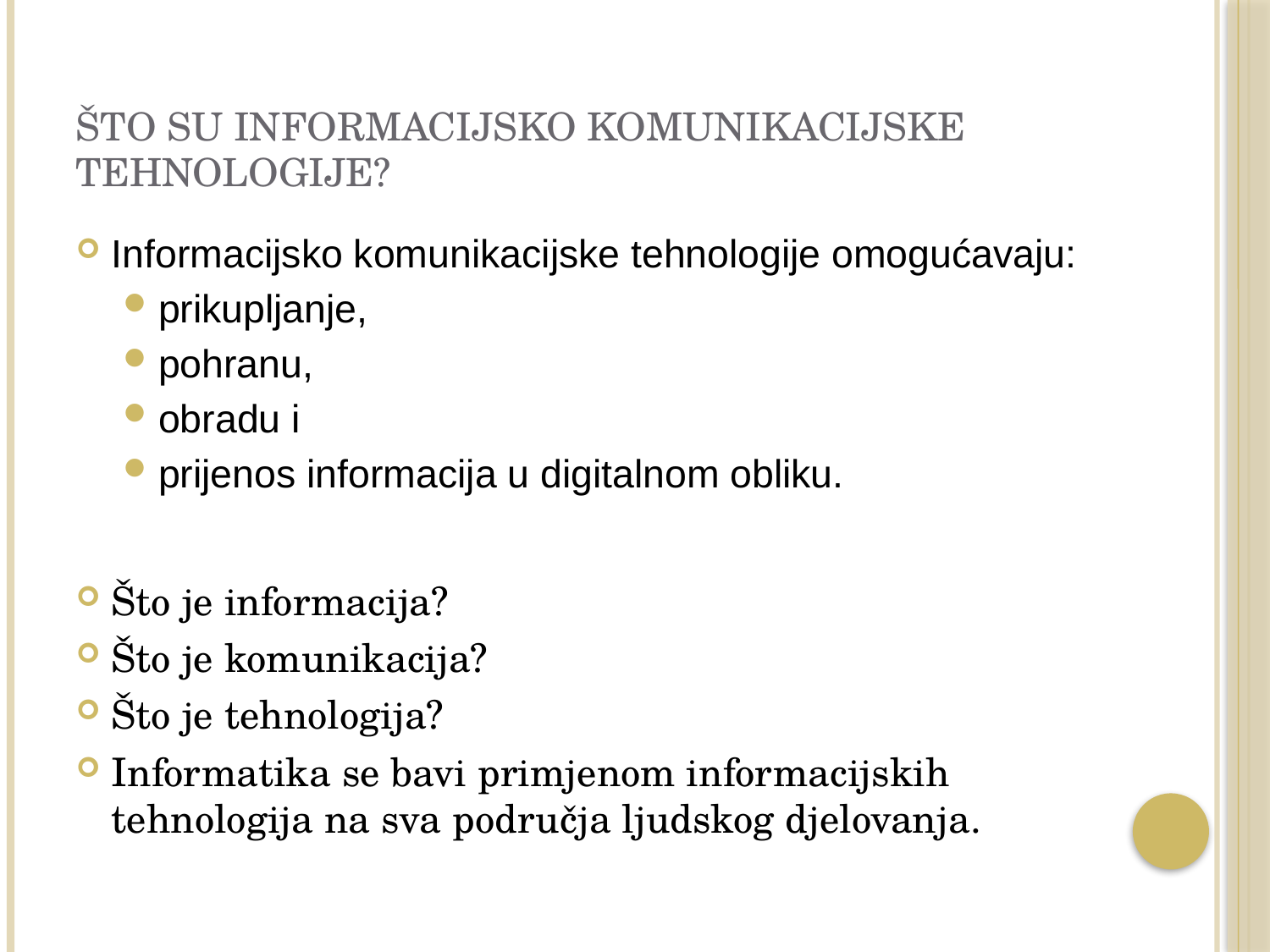

# Što su Informacijsko komunikacijske tehnologije?
Informacijsko komunikacijske tehnologije omogućavaju:
prikupljanje,
pohranu,
obradu i
prijenos informacija u digitalnom obliku.

Što je informacija?
Što je komunikacija?
Što je tehnologija?
Informatika se bavi primjenom informacijskih tehnologija na sva područja ljudskog djelovanja.